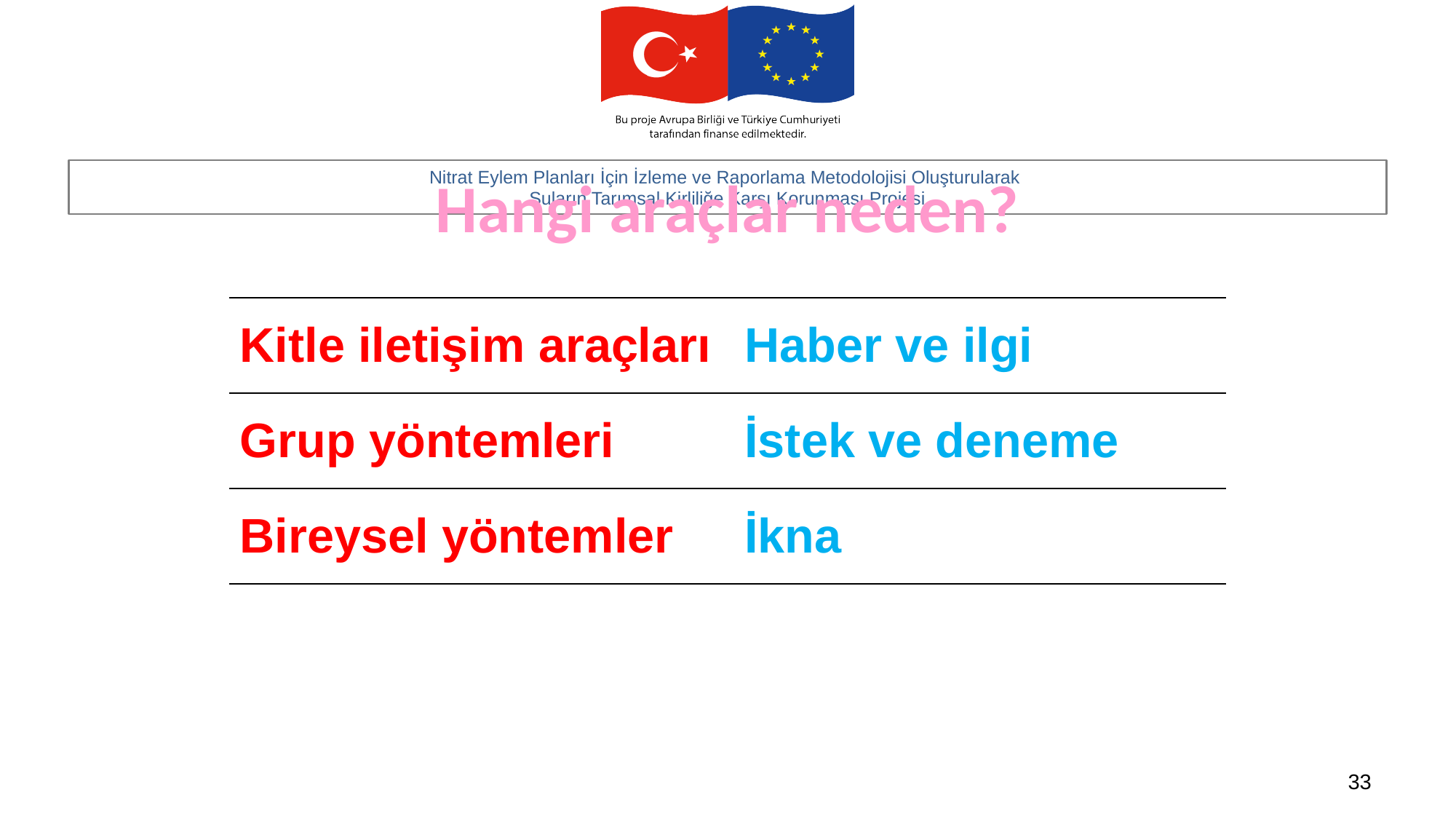

# Hangi araçlar neden?
| Kitle iletişim araçları | Haber ve ilgi |
| --- | --- |
| Grup yöntemleri | İstek ve deneme |
| Bireysel yöntemler | İkna |
33